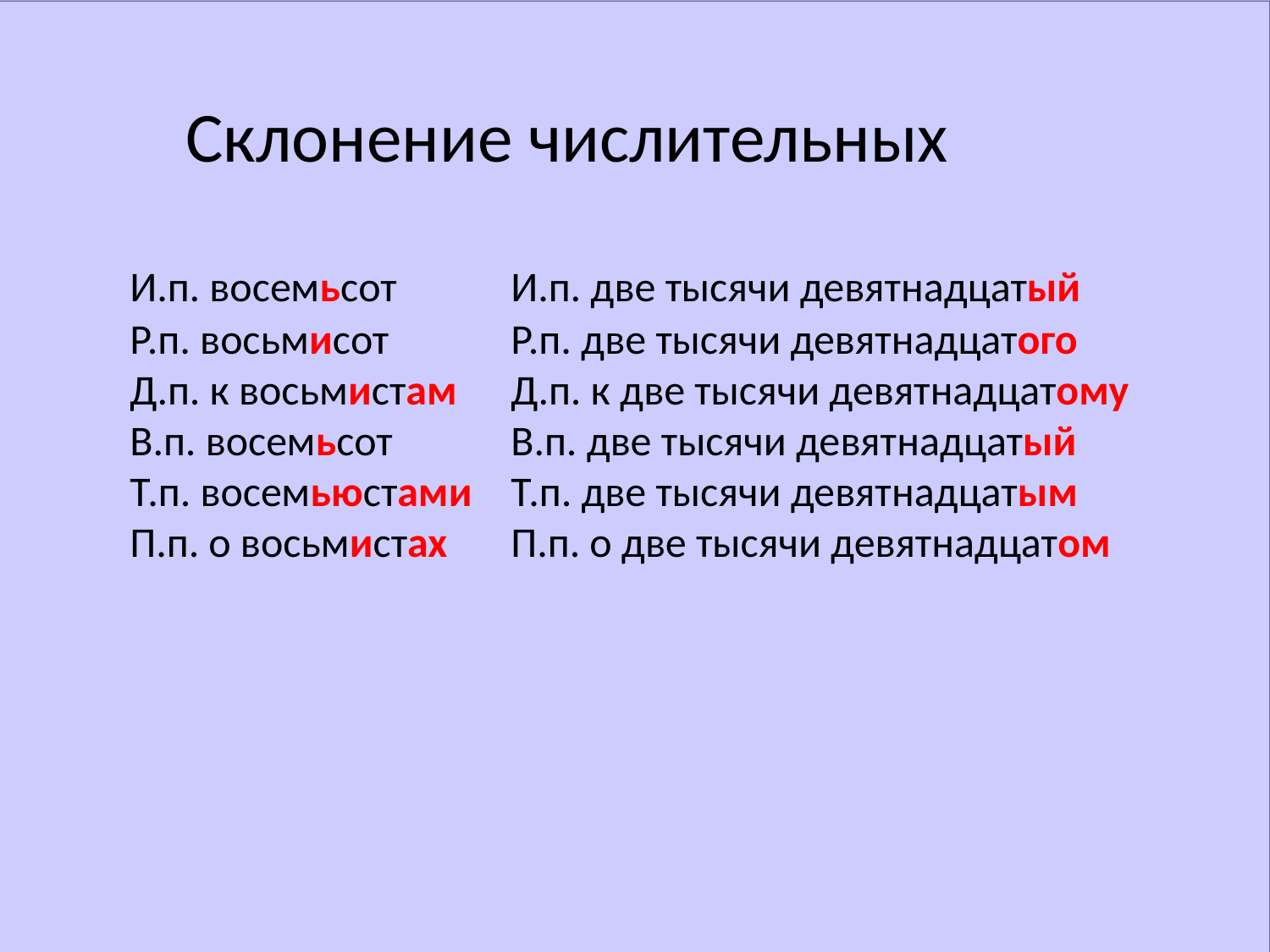

Склонение числительных

	И.п. восемьсот    	И.п. две тысячи девятнадцатый
	Р.п. восьмисот     	Р.п. две тысячи девятнадцатого
	Д.п. к восьмистам	Д.п. к две тысячи девятнадцатому
	В.п. восемьсот	В.п. две тысячи девятнадцатый
	Т.п. восемьюстами	Т.п. две тысячи девятнадцатым
	П.п. о восьмистах	П.п. о две тысячи девятнадцатом